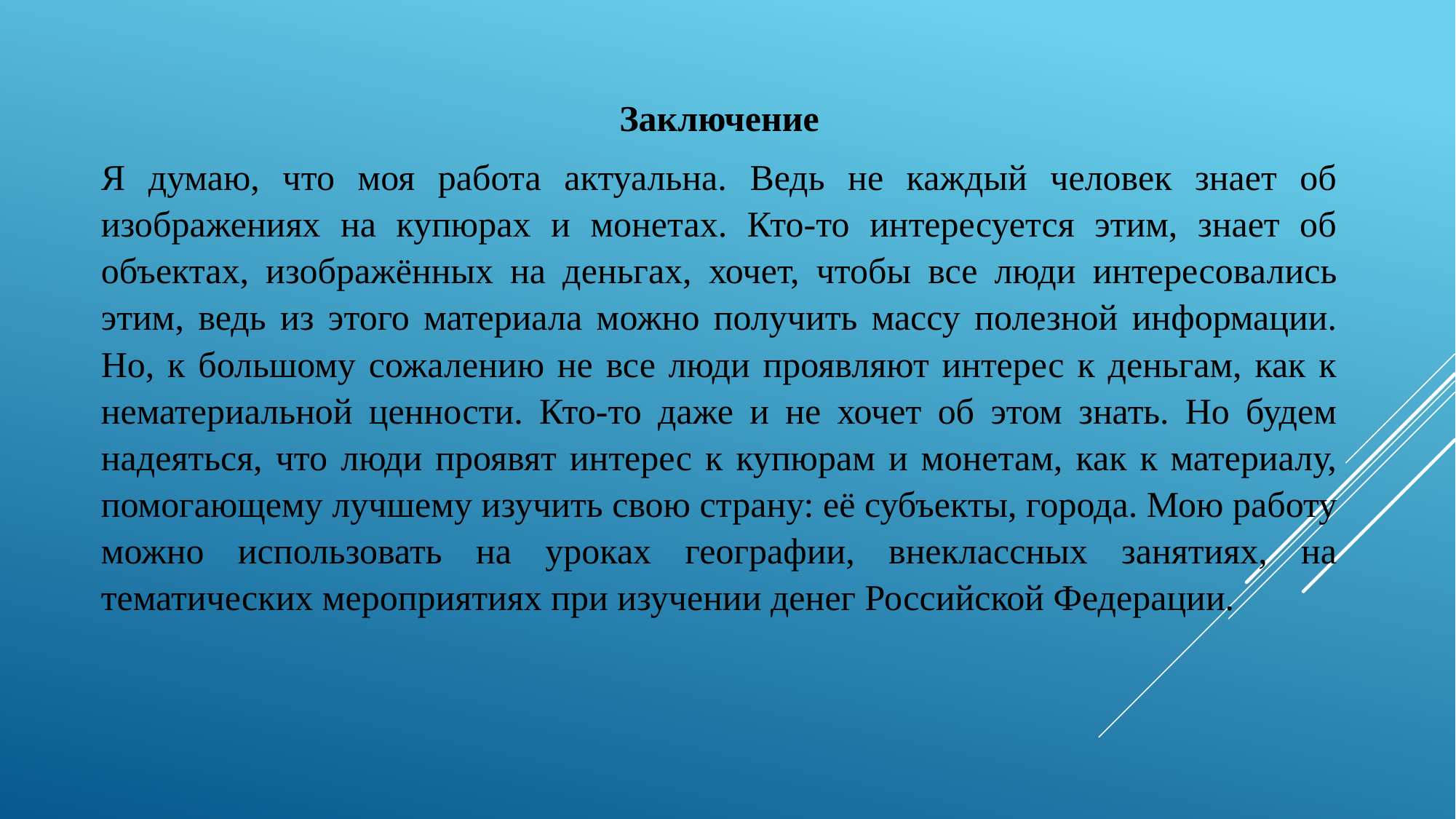

Заключение
Я думаю, что моя работа актуальна. Ведь не каждый человек знает об изображениях на купюрах и монетах. Кто-то интересуется этим, знает об объектах, изображённых на деньгах, хочет, чтобы все люди интересовались этим, ведь из этого материала можно получить массу полезной информации. Но, к большому сожалению не все люди проявляют интерес к деньгам, как к нематериальной ценности. Кто-то даже и не хочет об этом знать. Но будем надеяться, что люди проявят интерес к купюрам и монетам, как к материалу, помогающему лучшему изучить свою страну: её субъекты, города. Мою работу можно использовать на уроках географии, внеклассных занятиях, на тематических мероприятиях при изучении денег Российской Федерации.